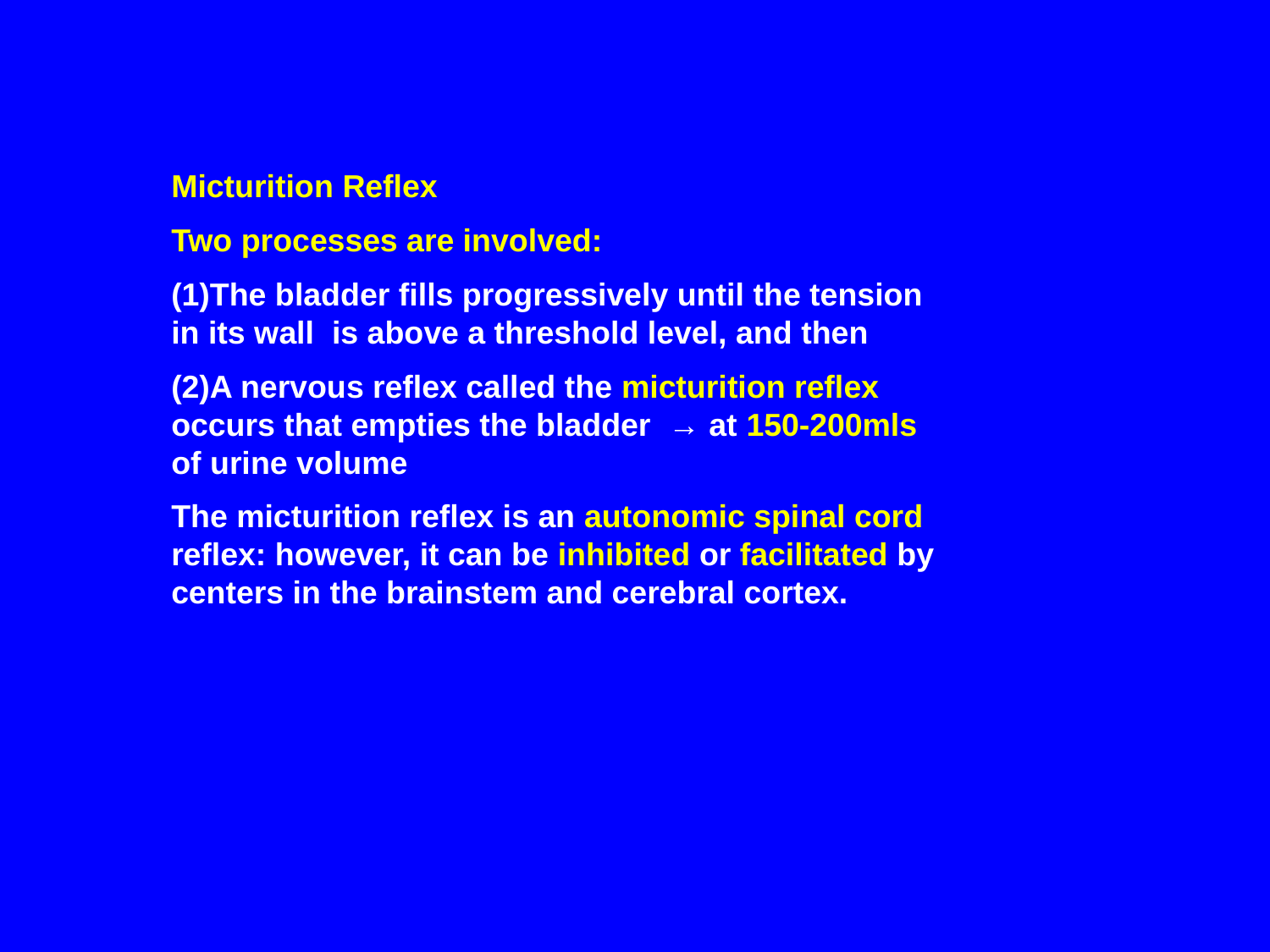

Micturition Reflex
Two processes are involved:
The bladder fills progressively until the tension in its wall  is above a threshold level, and then
A nervous reflex called the micturition reflex occurs that empties the bladder  → at 150-200mls of urine volume
The micturition reflex is an autonomic spinal cord reflex: however, it can be inhibited or facilitated by centers in the brainstem and cerebral cortex.